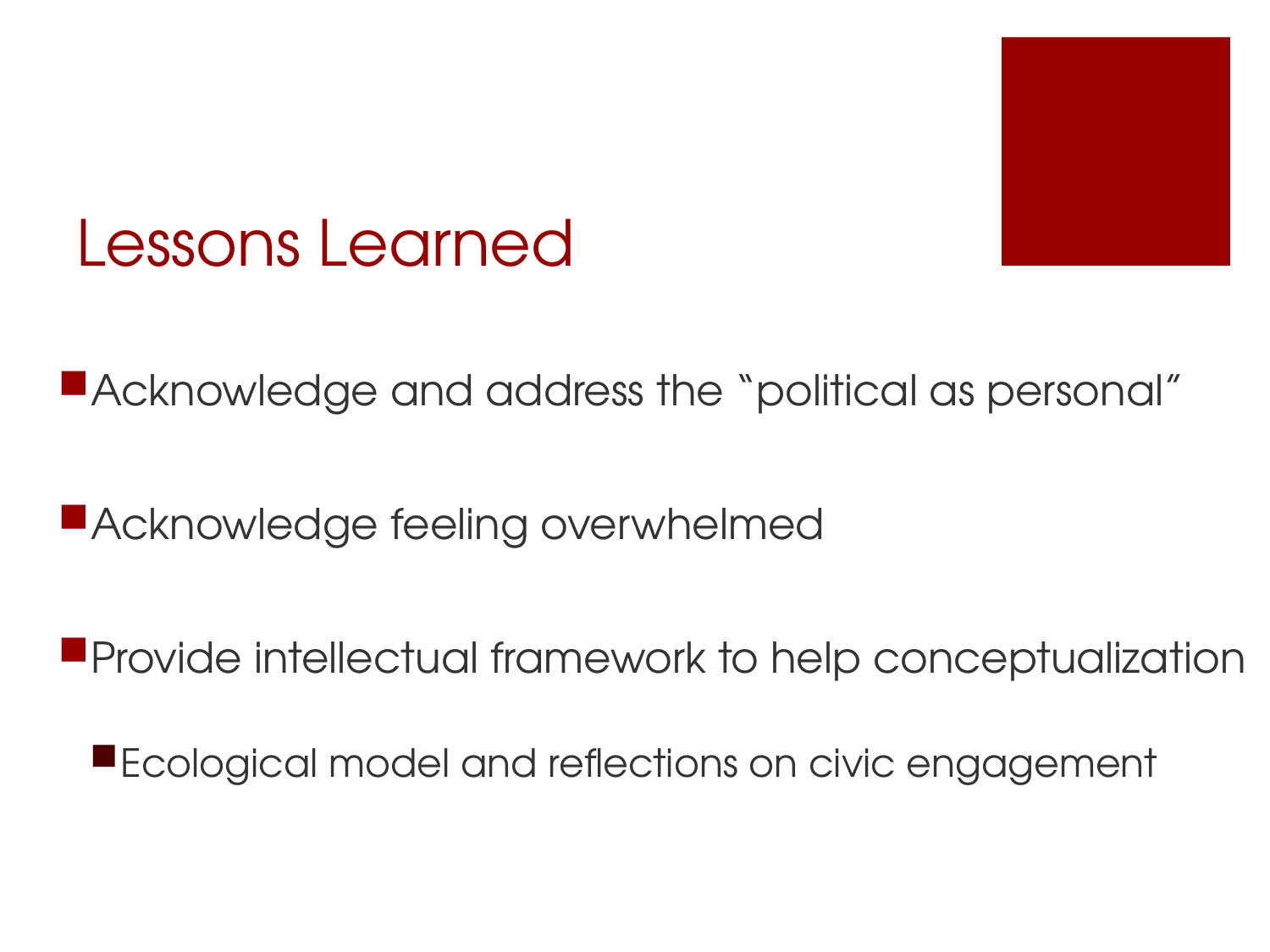

# Lessons Learned
Acknowledge and address the “political as personal”
Acknowledge feeling overwhelmed
Provide intellectual framework to help conceptualization
Ecological model and reflections on civic engagement